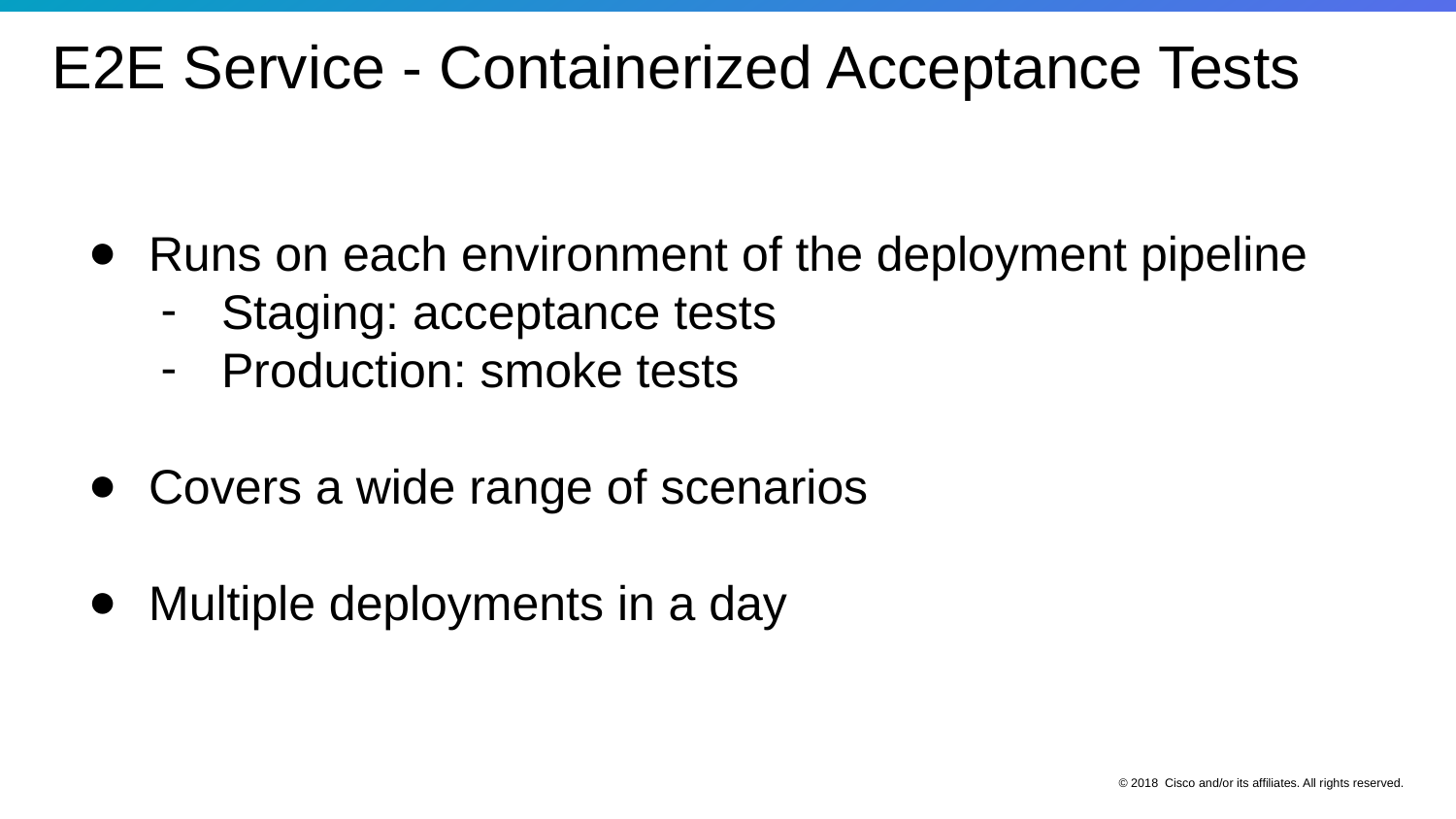

E2E Service - Containerized Acceptance Tests

Runs on each environment of the deployment pipeline
Staging: acceptance tests
Production: smoke tests

Covers a wide range of scenarios

Multiple deployments in a day

© 2018  Cisco and/or its affiliates. All rights reserved.